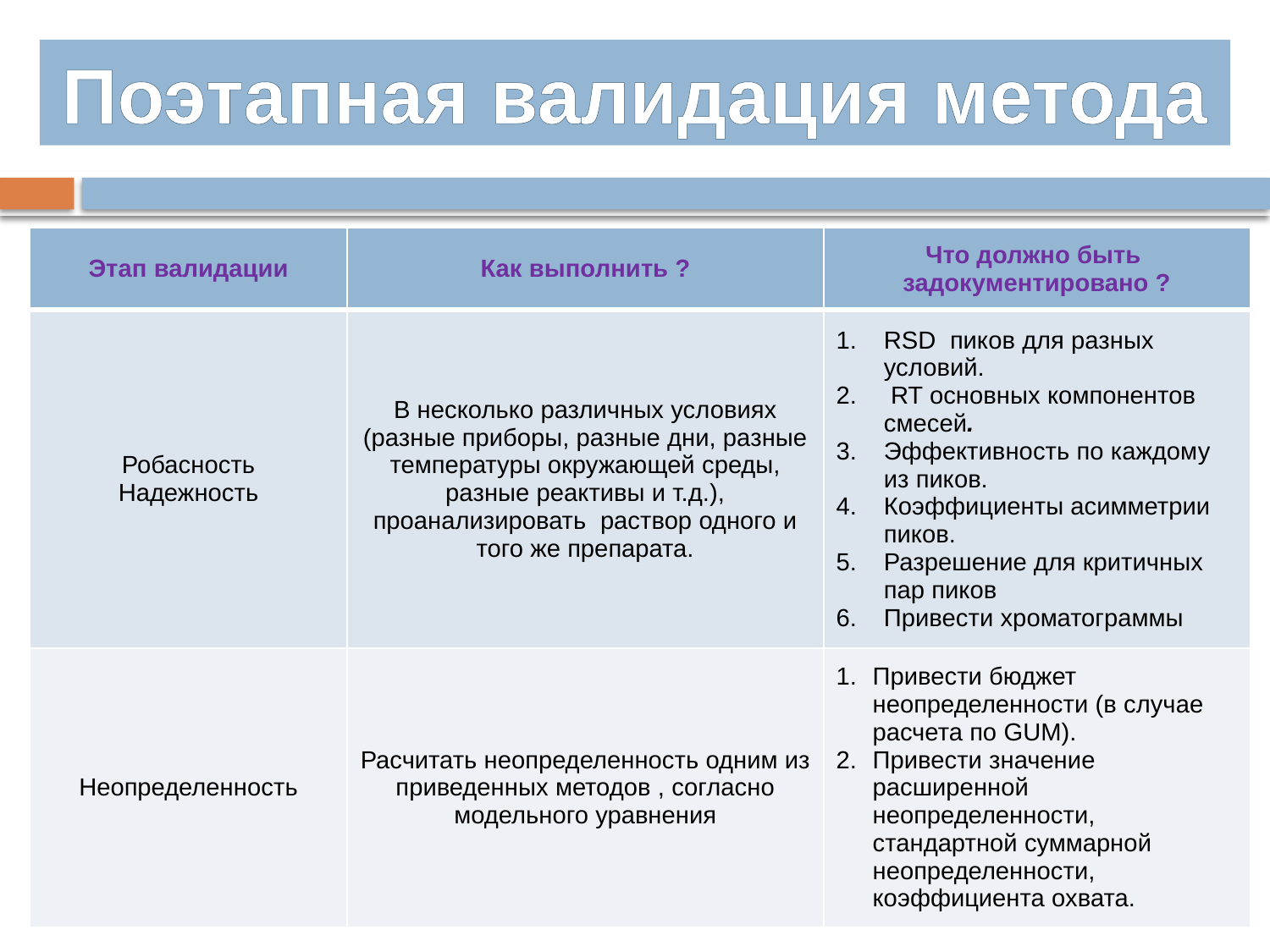

Поэтапная валидация метода
| Этап валидации | Как выполнить ? | Что должно быть задокументировано ? |
| --- | --- | --- |
| Робасность Надежность | В несколько различных условиях (разные приборы, разные дни, разные температуры окружающей среды, разные реактивы и т.д.), проанализировать раствор одного и того же препарата. | RSD пиков для разных условий. RT основных компонентов смесей. Эффективность по каждому из пиков. Коэффициенты асимметрии пиков. Разрешение для критичных пар пиков Привести хроматограммы |
| Неопределенность | Расчитать неопределенность одним из приведенных методов , согласно модельного уравнения | Привести бюджет неопределенности (в случае расчета по GUM). Привести значение расширенной неопределенности, стандартной суммарной неопределенности, коэффициента охвата. |